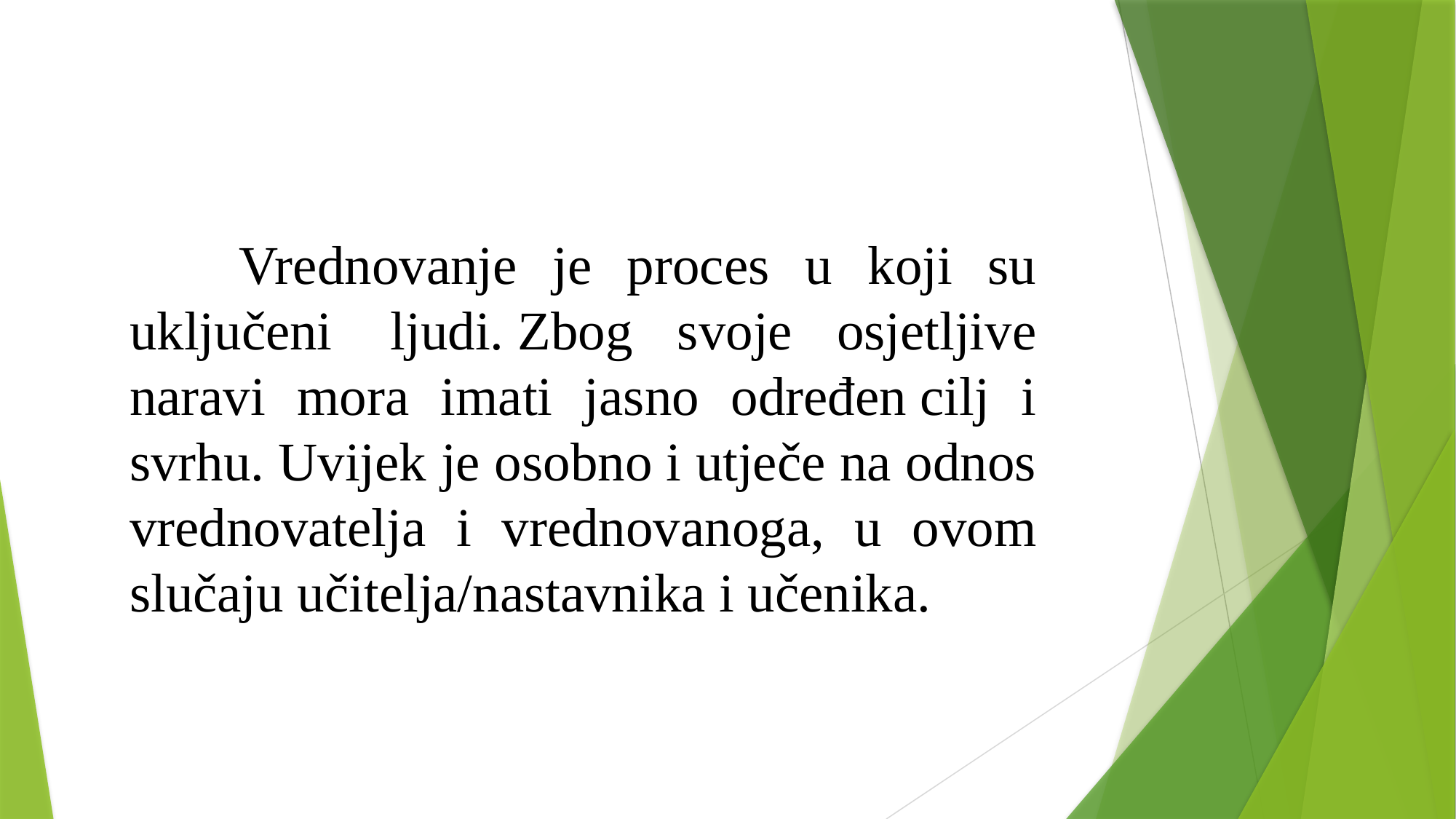

Vrednovanje je proces u koji su uključeni  ljudi. Zbog svoje osjetljive naravi mora imati jasno određen cilj i svrhu. Uvijek je osobno i utječe na odnos vrednovatelja i vrednovanoga, u ovom slučaju učitelja/nastavnika i učenika.